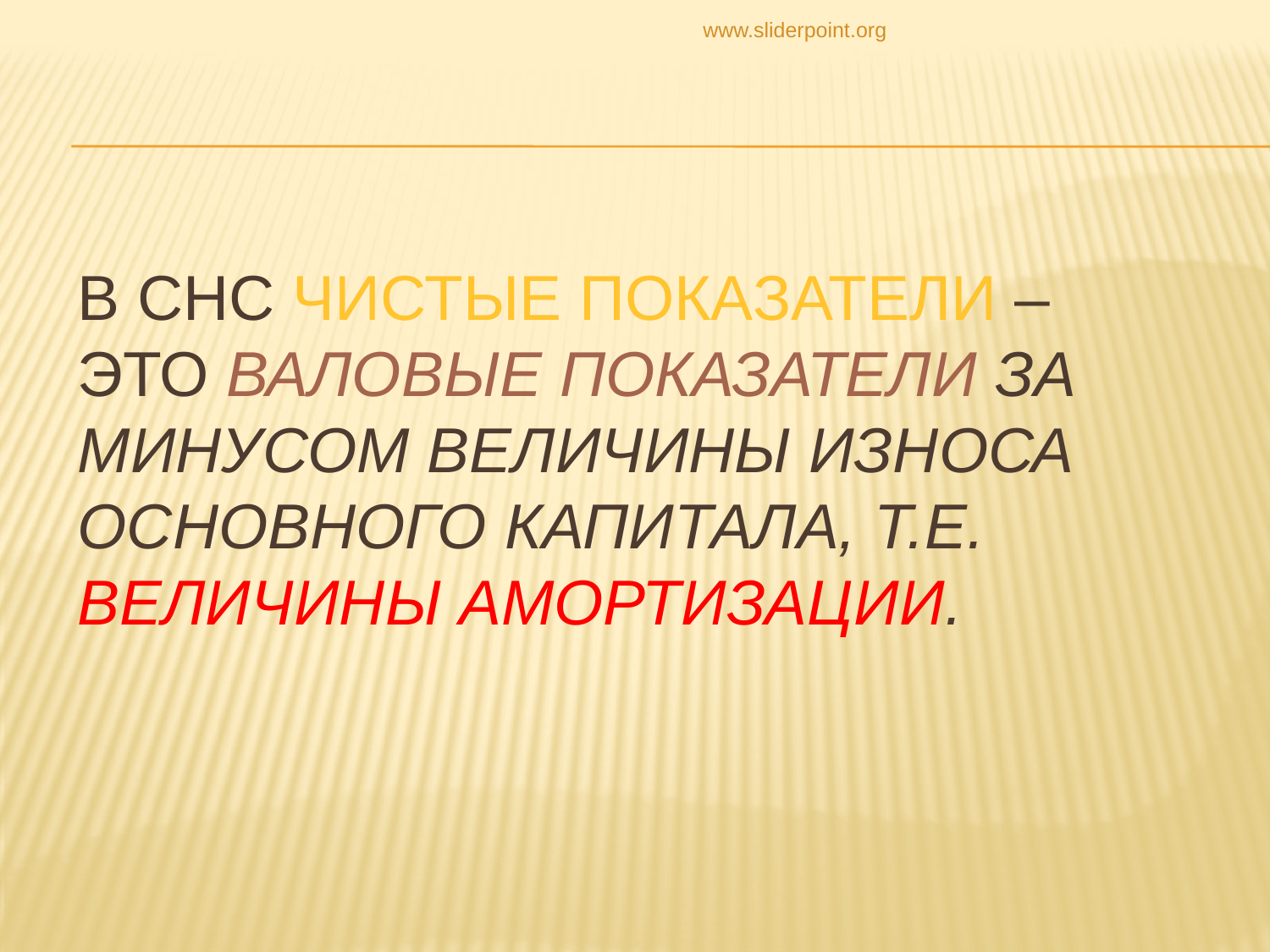

www.sliderpoint.org
# В СНС чистые показатели – это валовые показатели за минусом величины износа основного капитала, т.е. величины амортизации.